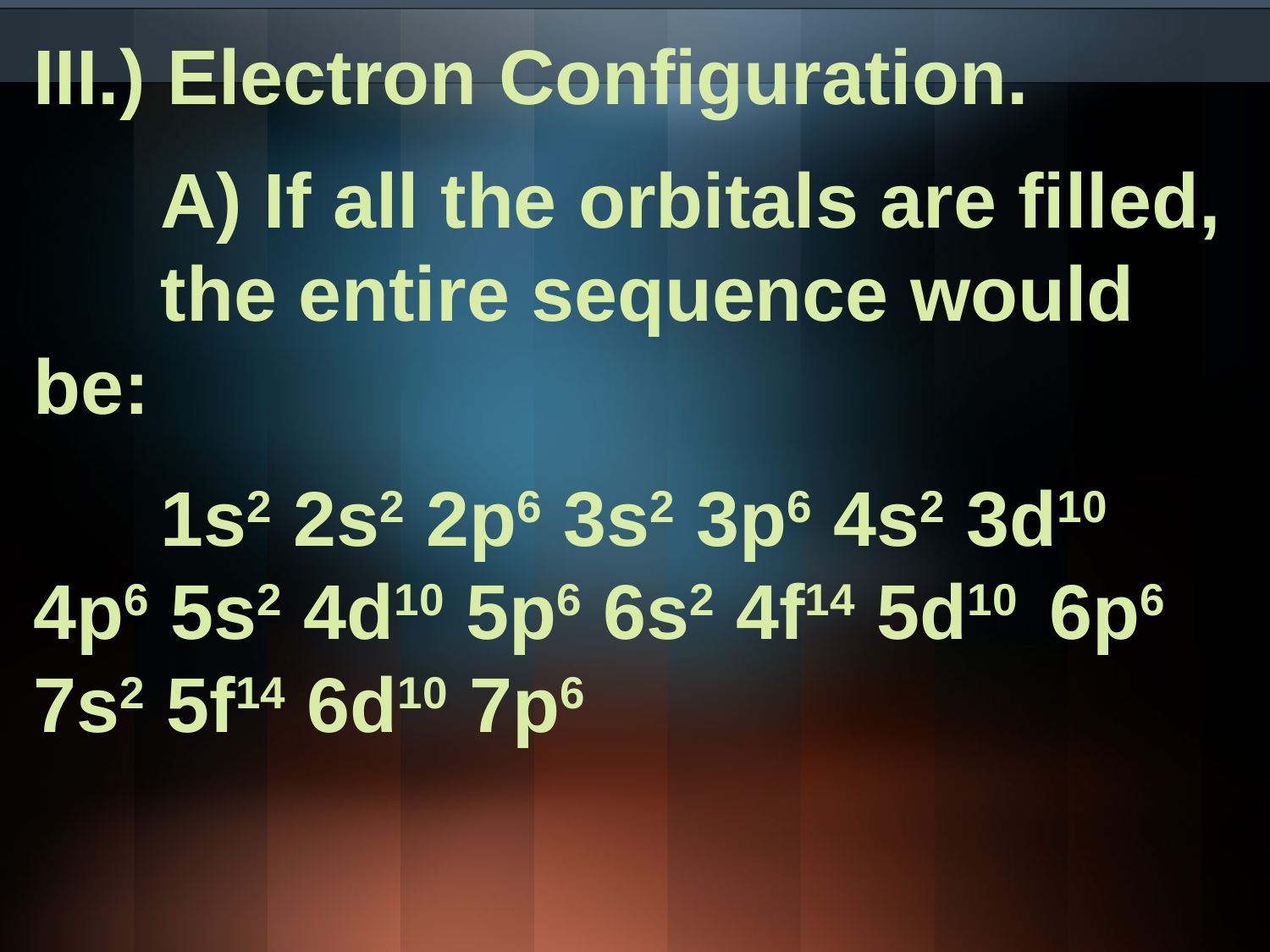

III.) Electron Configuration.

	A) If all the orbitals are filled, 	the entire sequence would 	be:
	1s2 2s2 2p6 3s2 3p6 4s2 3d10 	4p6 5s2 4d10 5p6 6s2 4f14 5d10 	6p6 7s2 5f14 6d10 7p6